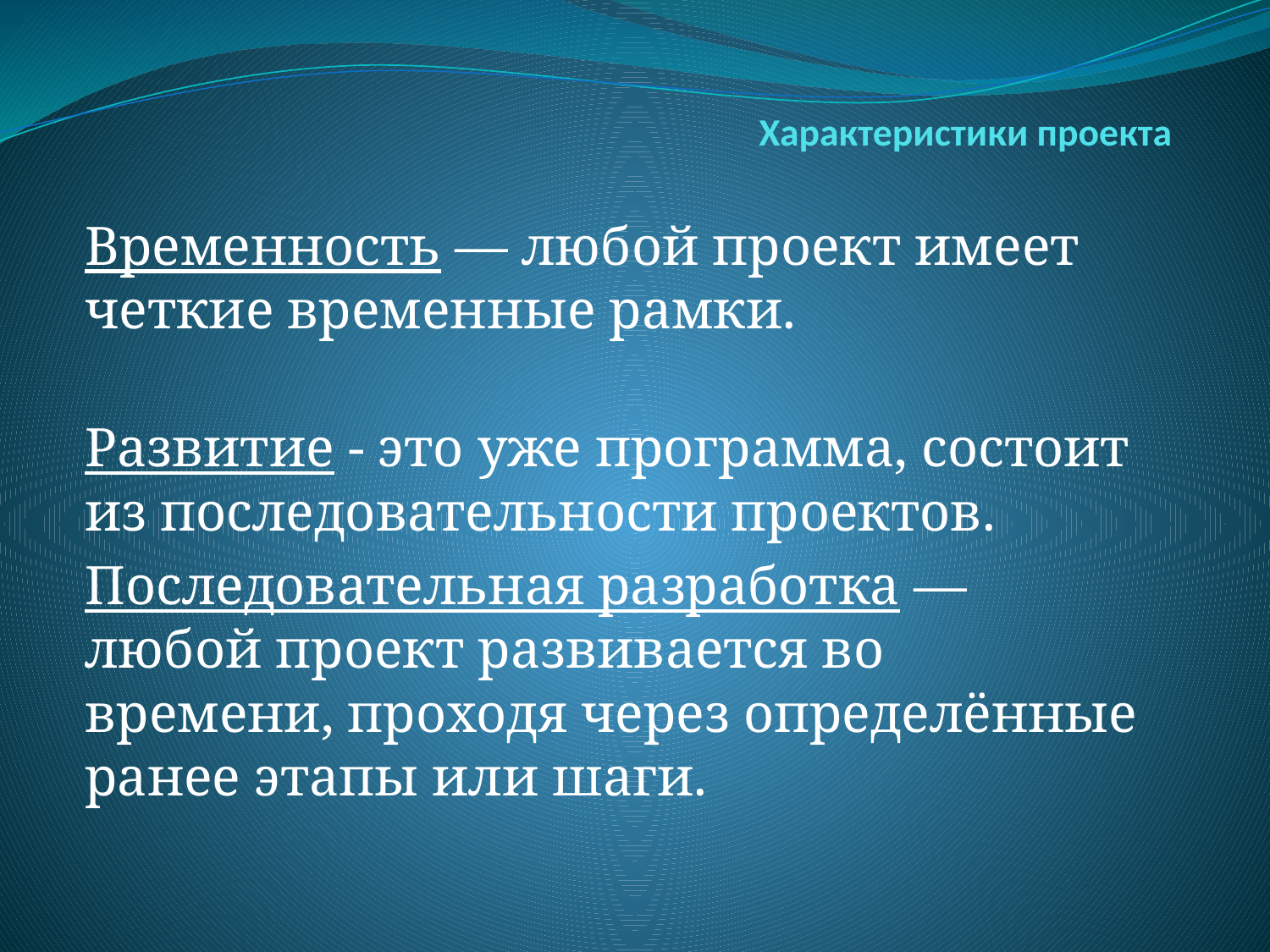

# Характеристики проекта
Временность — любой проект имеет четкие временные рамки.
Развитие - это уже программа, состоит из последовательности проектов.
Последовательная разработка — любой проект развивается во времени, проходя через определённые ранее этапы или шаги.